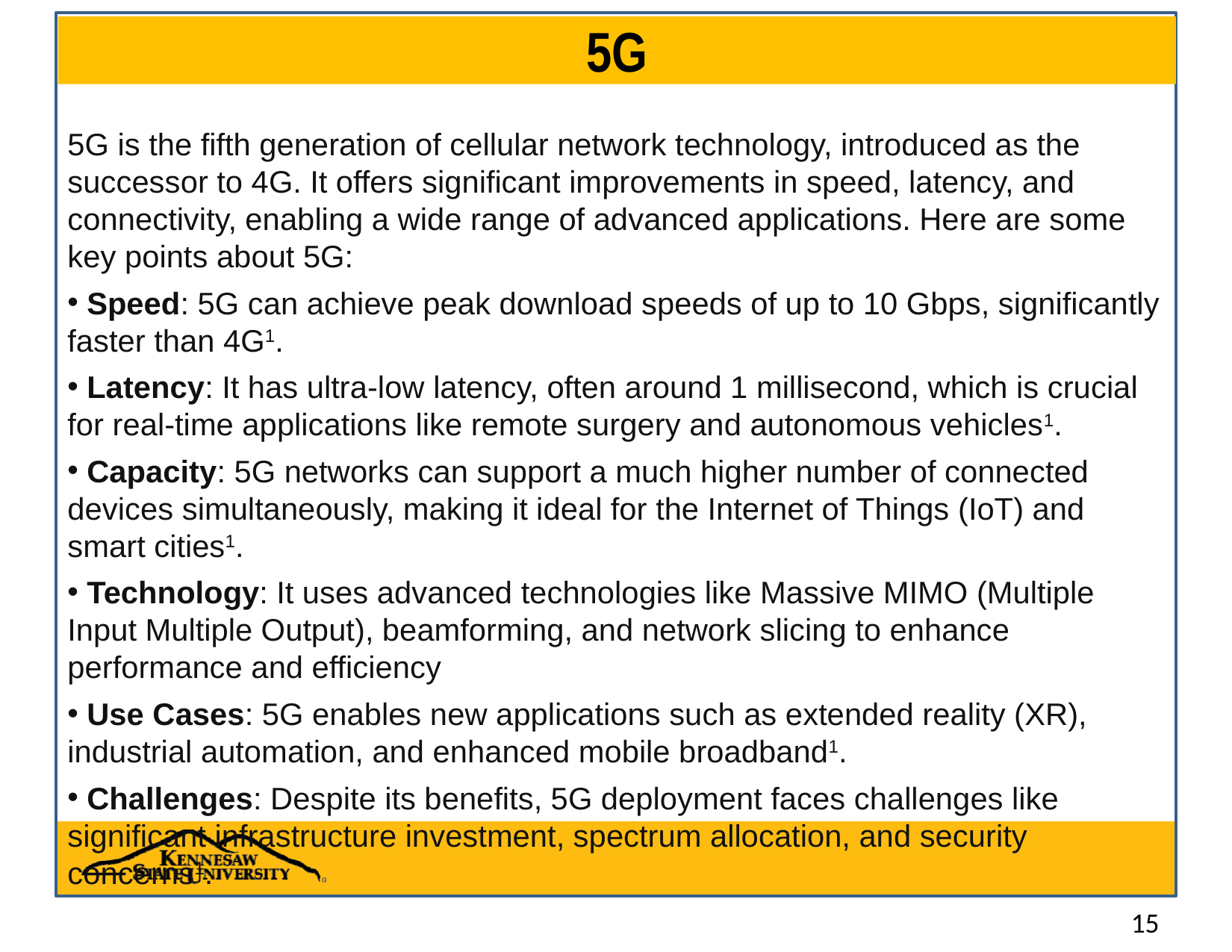

# 5G
5G is the fifth generation of cellular network technology, introduced as the successor to 4G. It offers significant improvements in speed, latency, and connectivity, enabling a wide range of advanced applications. Here are some key points about 5G:
 Speed: 5G can achieve peak download speeds of up to 10 Gbps, significantly faster than 4G1.
 Latency: It has ultra-low latency, often around 1 millisecond, which is crucial for real-time applications like remote surgery and autonomous vehicles1.
 Capacity: 5G networks can support a much higher number of connected devices simultaneously, making it ideal for the Internet of Things (IoT) and smart cities1.
 Technology: It uses advanced technologies like Massive MIMO (Multiple Input Multiple Output), beamforming, and network slicing to enhance performance and efficiency
 Use Cases: 5G enables new applications such as extended reality (XR), industrial automation, and enhanced mobile broadband1.
 Challenges: Despite its benefits, 5G deployment faces challenges like significant infrastructure investment, spectrum allocation, and security concerns1.